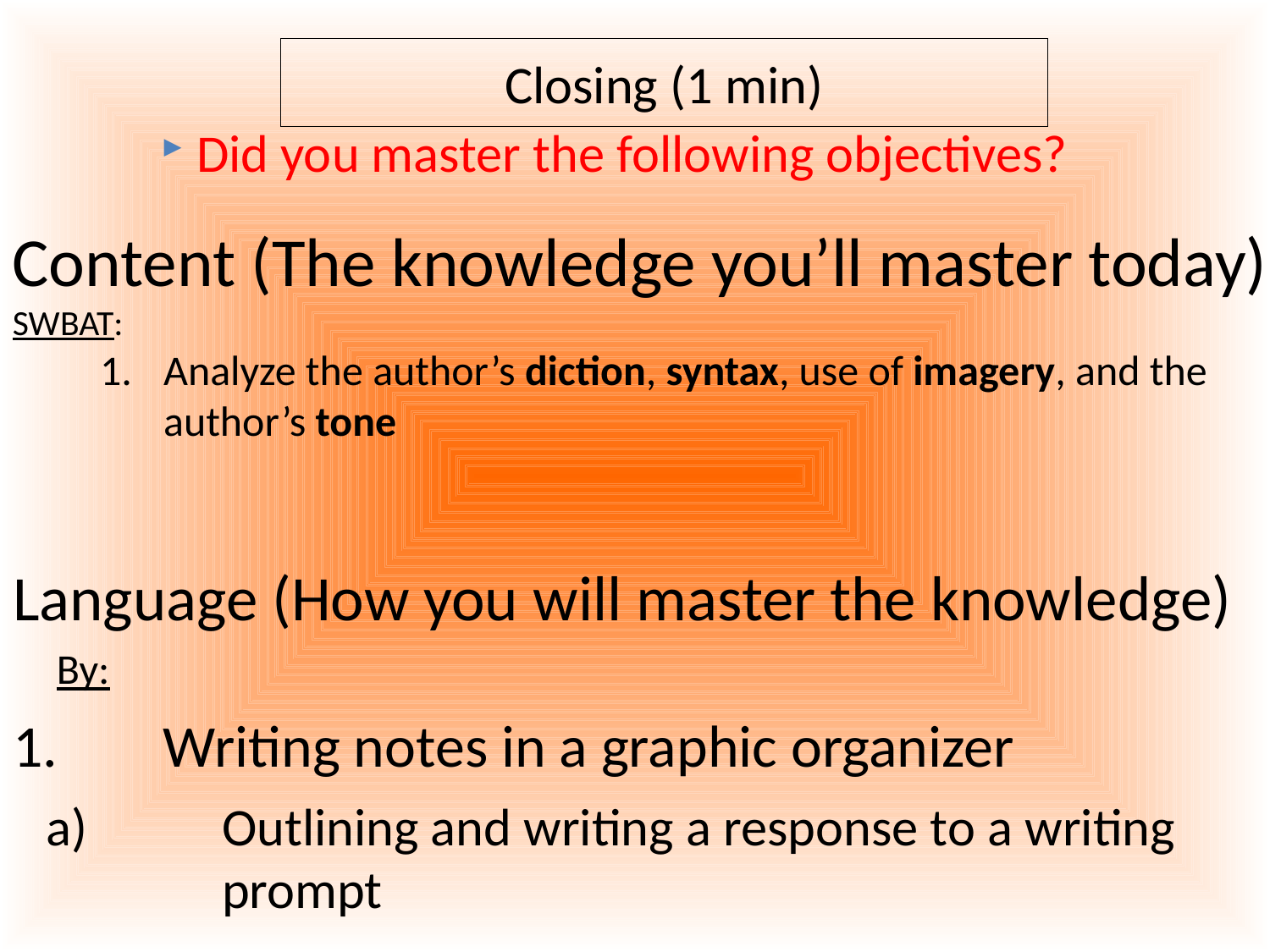

Content (The knowledge you’ll master today)
SWBAT:
Create rough draft classroom norms for 10 different situations
Create class-wide final-draft classroom norms for 10 different situations
Define the word “norm” and explain why it is important to have norms

# Closing (1 min)
Did you master the following objectives?
Content (The knowledge you’ll master today)
SWBAT:
Analyze the author’s diction, syntax, use of imagery, and the author’s tone

Language (How you will master the knowledge)
	By:
Writing notes in a graphic organizer
Outlining and writing a response to a writing prompt